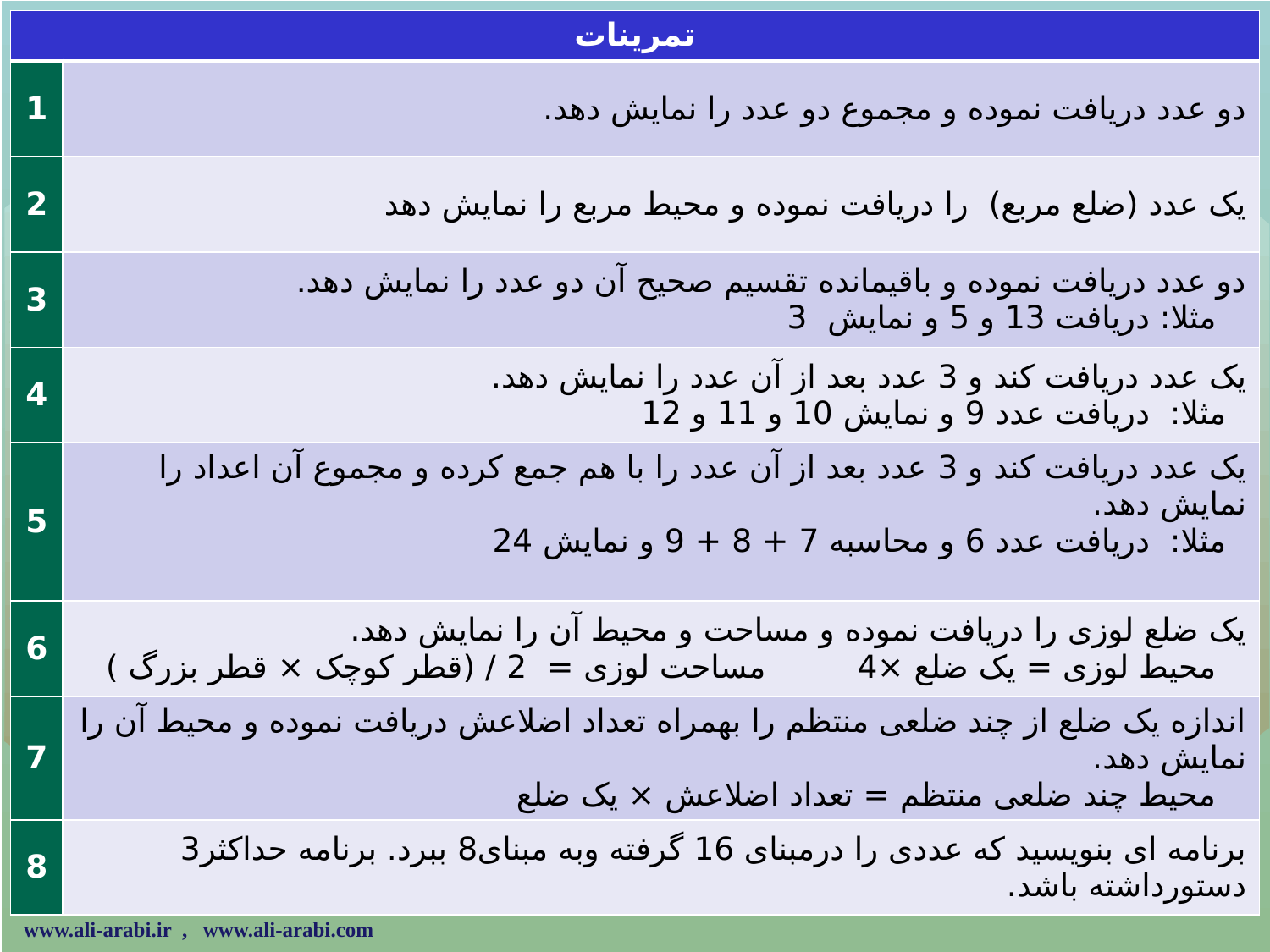

| تمرینات |  |
| --- | --- |
| 1 | دو عدد دریافت نموده و مجموع دو عدد را نمایش دهد. |
| 2 | یک عدد (ضلع مربع) را دریافت نموده و محیط مربع را نمایش دهد |
| 3 | دو عدد دریافت نموده و باقیمانده تقسیم صحیح آن دو عدد را نمایش دهد. مثلا: دریافت 13 و 5 و نمایش 3 |
| 4 | یک عدد دریافت کند و 3 عدد بعد از آن عدد را نمایش دهد. مثلا: دریافت عدد 9 و نمایش 10 و 11 و 12 |
| 5 | یک عدد دریافت کند و 3 عدد بعد از آن عدد را با هم جمع کرده و مجموع آن اعداد را نمایش دهد. مثلا: دریافت عدد 6 و محاسبه 7 + 8 + 9 و نمایش 24 |
| 6 | یک ضلع لوزی را دریافت نموده و مساحت و محیط آن را نمایش دهد. محیط لوزی = یک ضلع ×4 مساحت لوزی = 2 / (قطر کوچک × قطر بزرگ ) |
| 7 | اندازه یک ضلع از چند ضلعی منتظم را بهمراه تعداد اضلاعش دریافت نموده و محیط آن را نمایش دهد. محیط چند ضلعی منتظم = تعداد اضلاعش × یک ضلع |
| 8 | برنامه ای بنویسید که عددی را درمبنای 16 گرفته وبه مبنای8 ببرد. برنامه حداکثر3 دستورداشته باشد. |